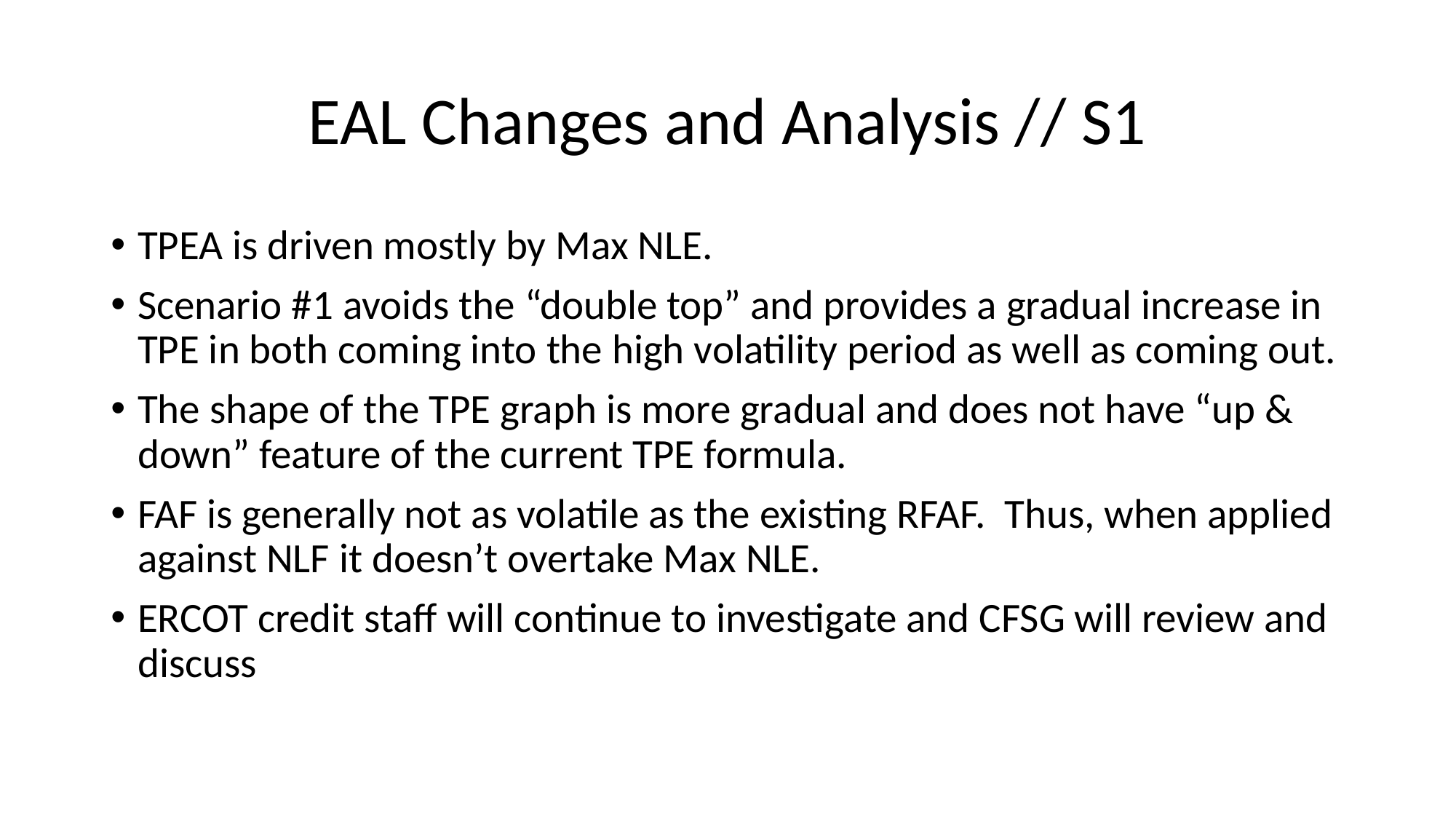

# EAL Changes and Analysis // S1
TPEA is driven mostly by Max NLE.
Scenario #1 avoids the “double top” and provides a gradual increase in TPE in both coming into the high volatility period as well as coming out.
The shape of the TPE graph is more gradual and does not have “up & down” feature of the current TPE formula.
FAF is generally not as volatile as the existing RFAF.  Thus, when applied against NLF it doesn’t overtake Max NLE.
ERCOT credit staff will continue to investigate and CFSG will review and discuss